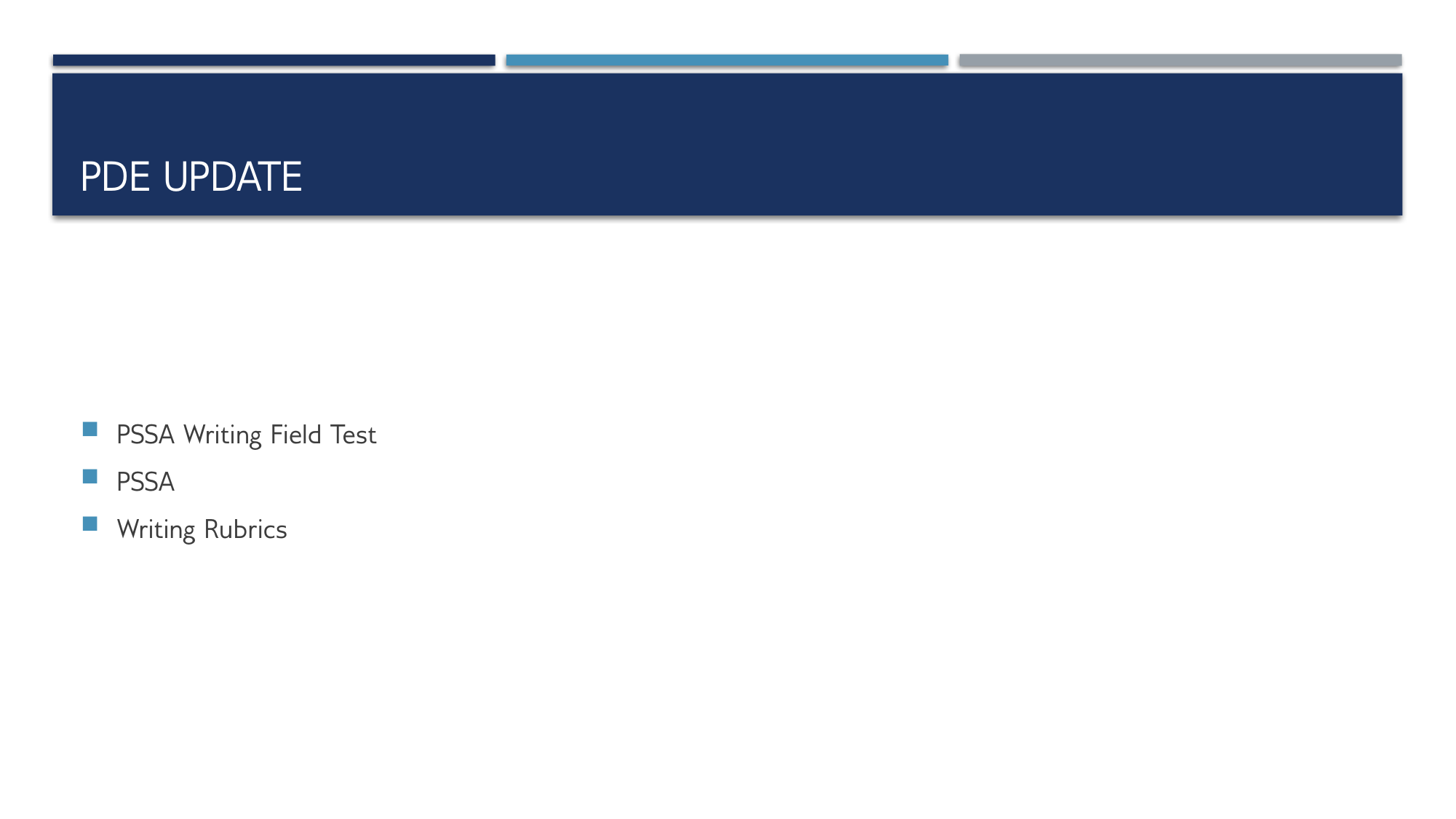

# PDE Update
PSSA Writing Field Test
PSSA
Writing Rubrics